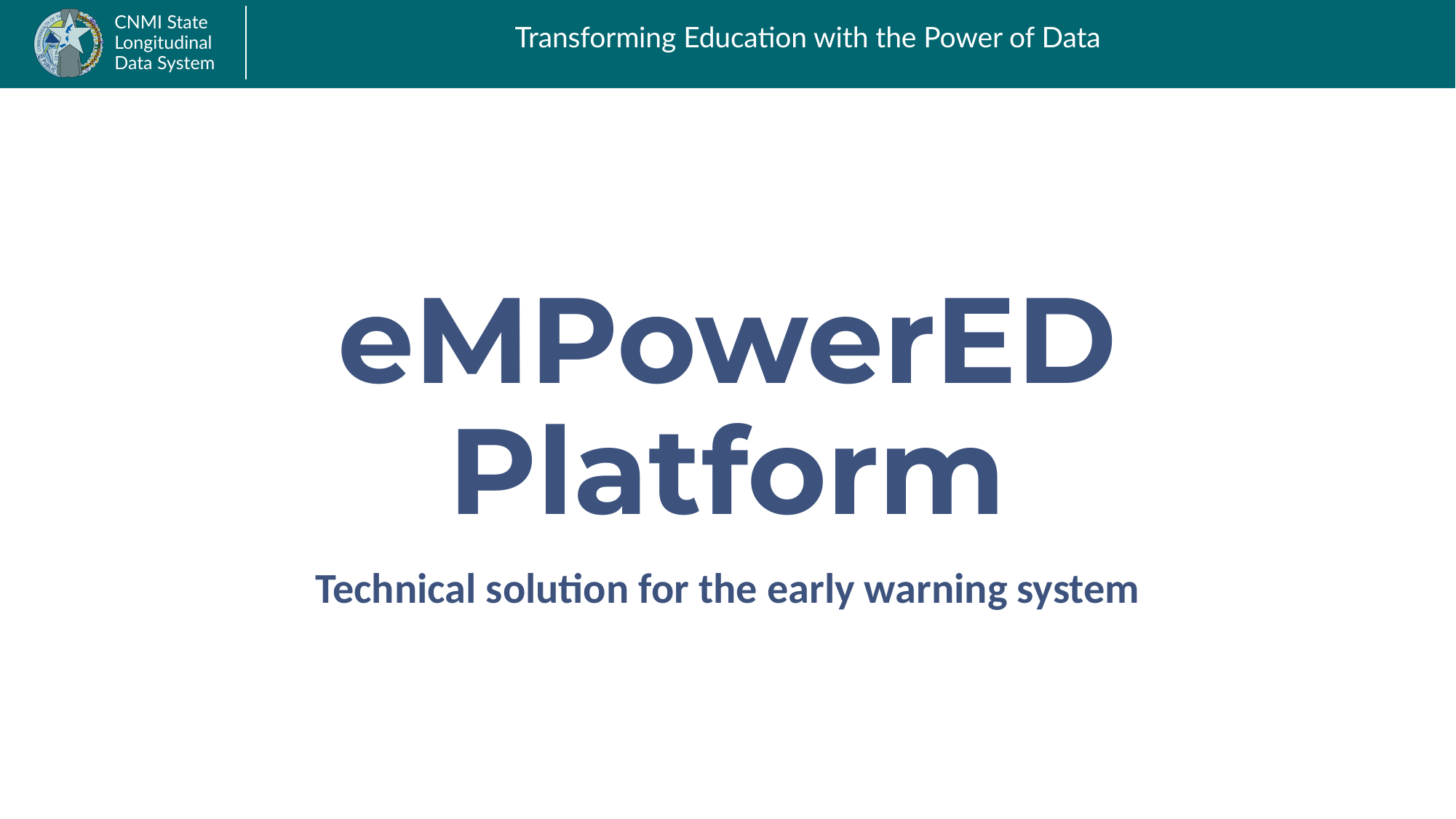

# eMPowerED Platform
Technical solution for the early warning system